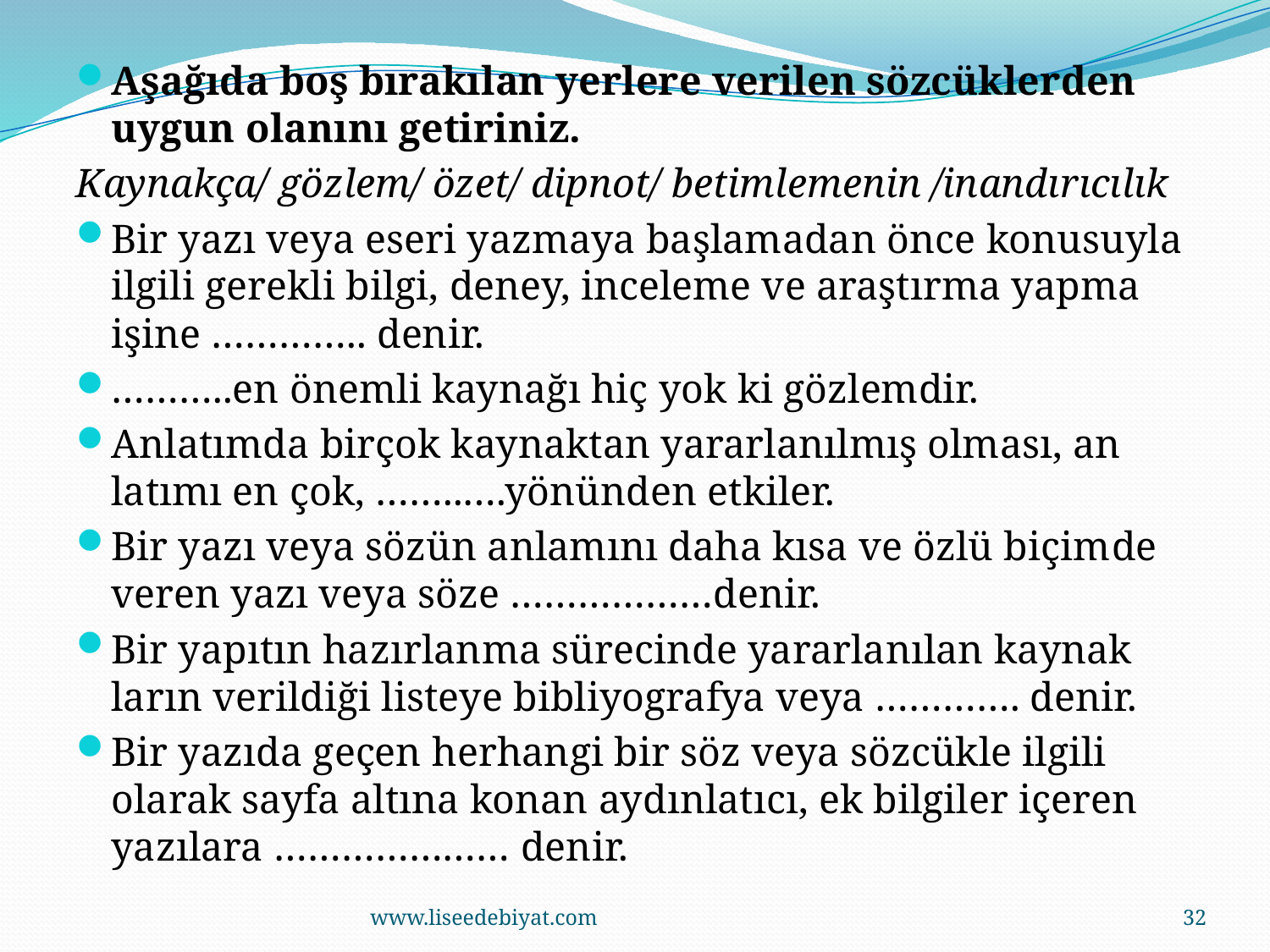

Aşağıda boş bırakılan yerlere verilen sözcüklerden uygun olanını getiriniz.
Kaynakça/ gözlem/ özet/ dipnot/ betimlemenin /inandırıcılık
Bir yazı veya eseri yazmaya başlamadan önce konusuyla ilgili gerekli bilgi, deney, inceleme ve araştırma yapma işine ………….. denir.
………..en önemli kaynağı hiç yok ki gözlemdir.
Anlatımda birçok kaynaktan yararlanılmış olması, an­latımı en çok, ……..….yönünden etkiler.
Bir yazı veya sözün anlamını daha kısa ve özlü biçim­de veren yazı veya söze ………………denir.
Bir yapıtın hazırlanma sürecinde yararlanılan kaynak­ların verildiği listeye bibliyografya veya …………. denir.
Bir yazıda geçen herhangi bir söz veya sözcükle ilgili olarak sayfa altına konan aydınlatıcı, ek bilgiler içeren yazılara ………………… denir.

www.liseedebiyat.com
32